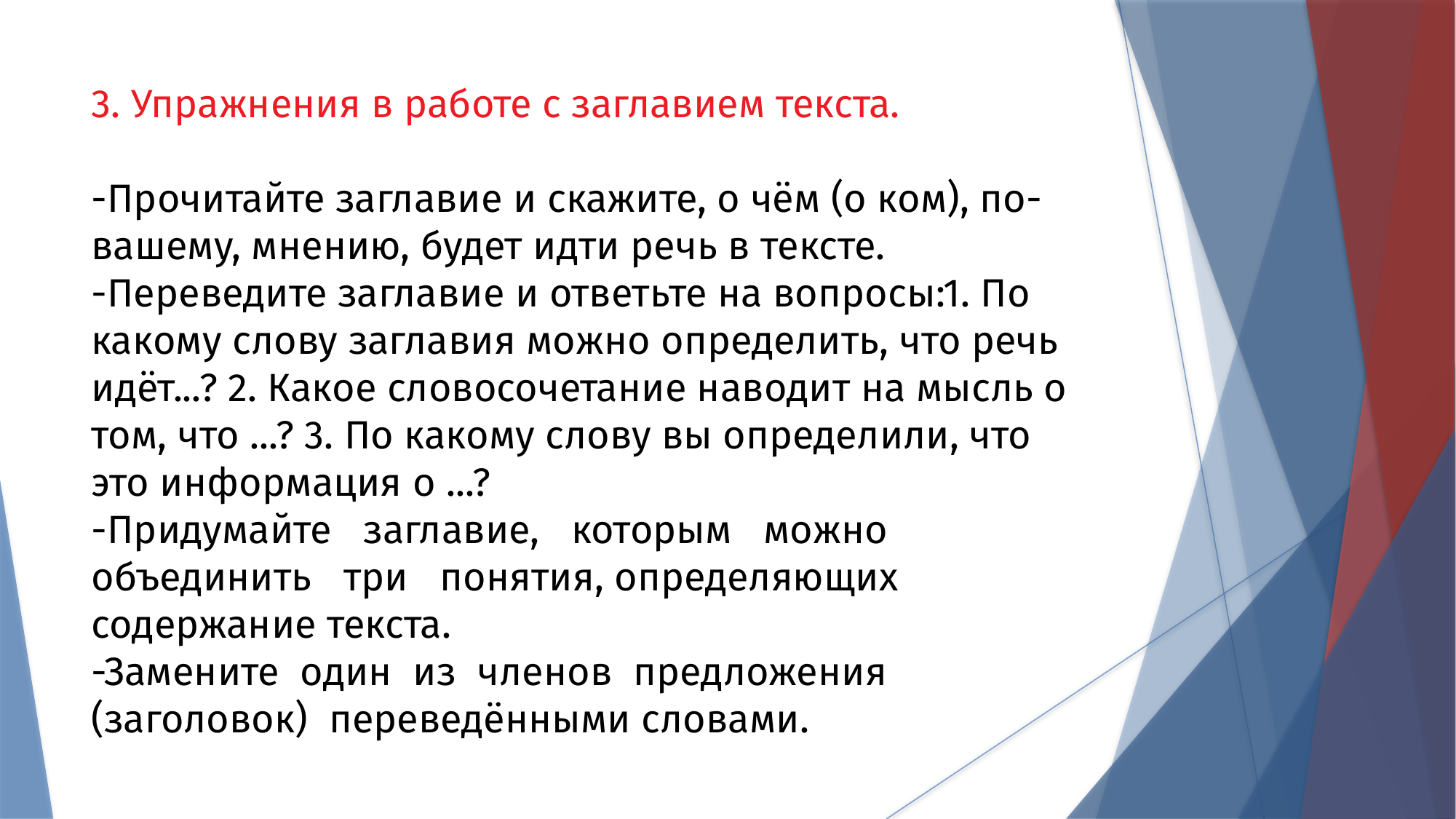

3. Упражнения в работе с заглавием текста.

-Прочитайте заглавие и скажите, о чём (о ком), по-вашему, мнению, будет идти речь в тексте.
-Переведите заглавие и ответьте на вопросы:1. По какому слову заглавия можно определить, что речь идёт...? 2. Какое словосочетание наводит на мысль о том, что ...? 3. По какому слову вы определили, что это информация о ...?
-Придумайте   заглавие,   которым   можно   объединить   три   понятия, определяющих содержание текста.
-Замените  один  из  членов  предложения  (заголовок)  переведёнными словами.